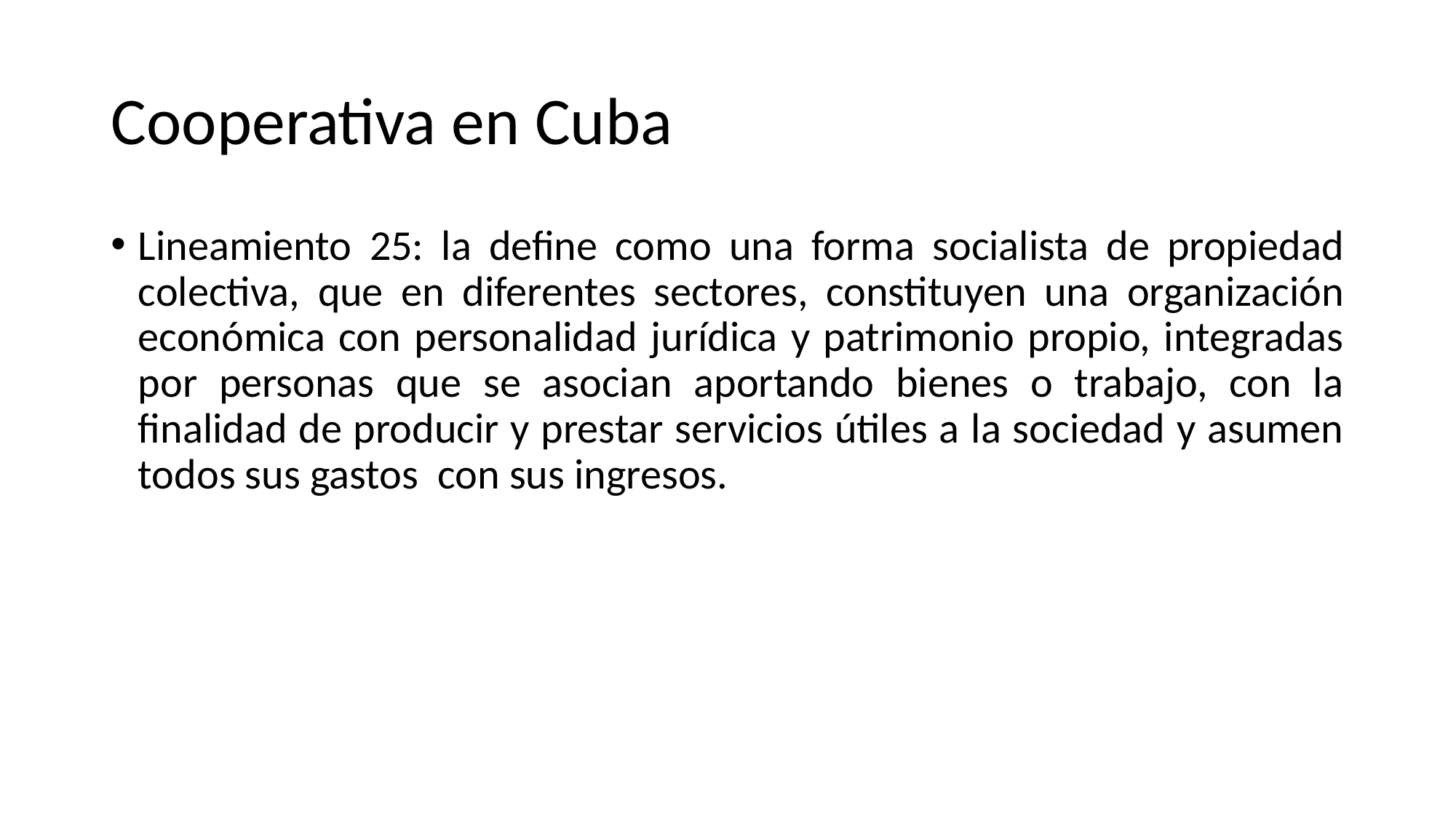

# Cooperativa en Cuba
Lineamiento 25: la define como una forma socialista de propiedad colectiva, que en diferentes sectores, constituyen una organización económica con personalidad jurídica y patrimonio propio, integradas por personas que se asocian aportando bienes o trabajo, con la finalidad de producir y prestar servicios útiles a la sociedad y asumen todos sus gastos  con sus ingresos.